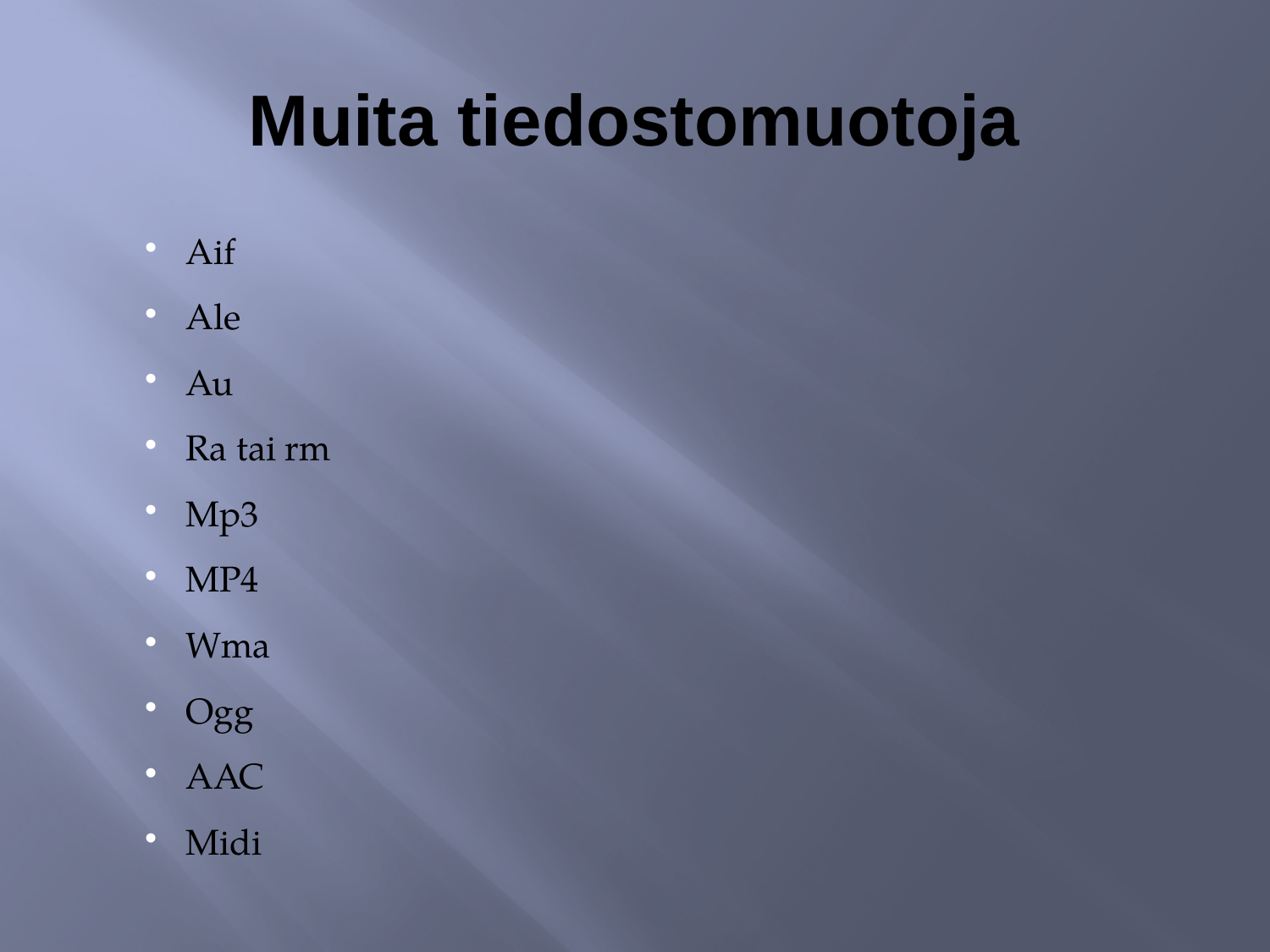

# Muita tiedostomuotoja
Aif
Ale
Au
Ra tai rm
Mp3
MP4
Wma
Ogg
AAC
Midi